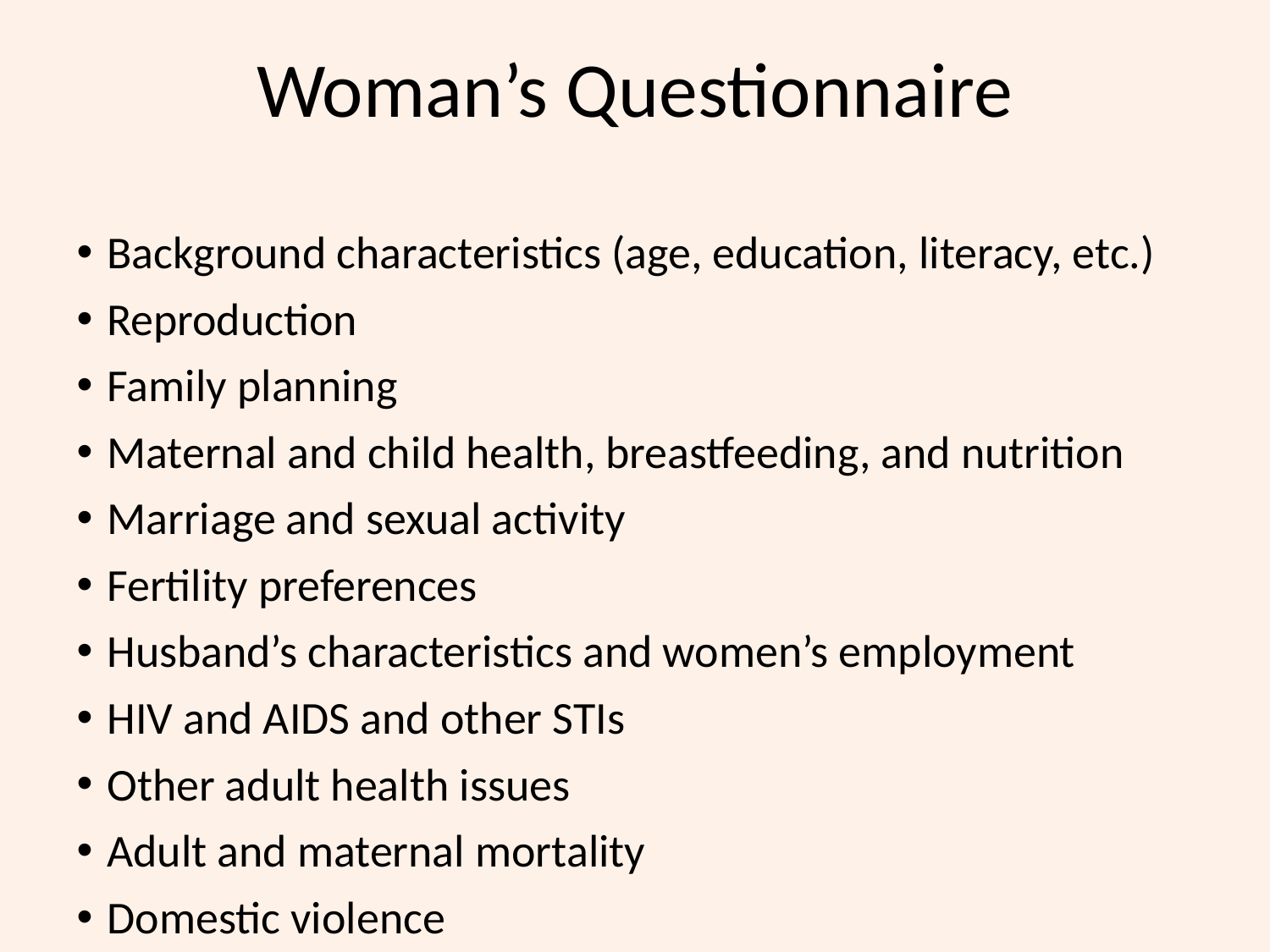

# Woman’s Questionnaire
Background characteristics (age, education, literacy, etc.)
Reproduction
Family planning
Maternal and child health, breastfeeding, and nutrition
Marriage and sexual activity
Fertility preferences
Husband’s characteristics and women’s employment
HIV and AIDS and other STIs
Other adult health issues
Adult and maternal mortality
Domestic violence